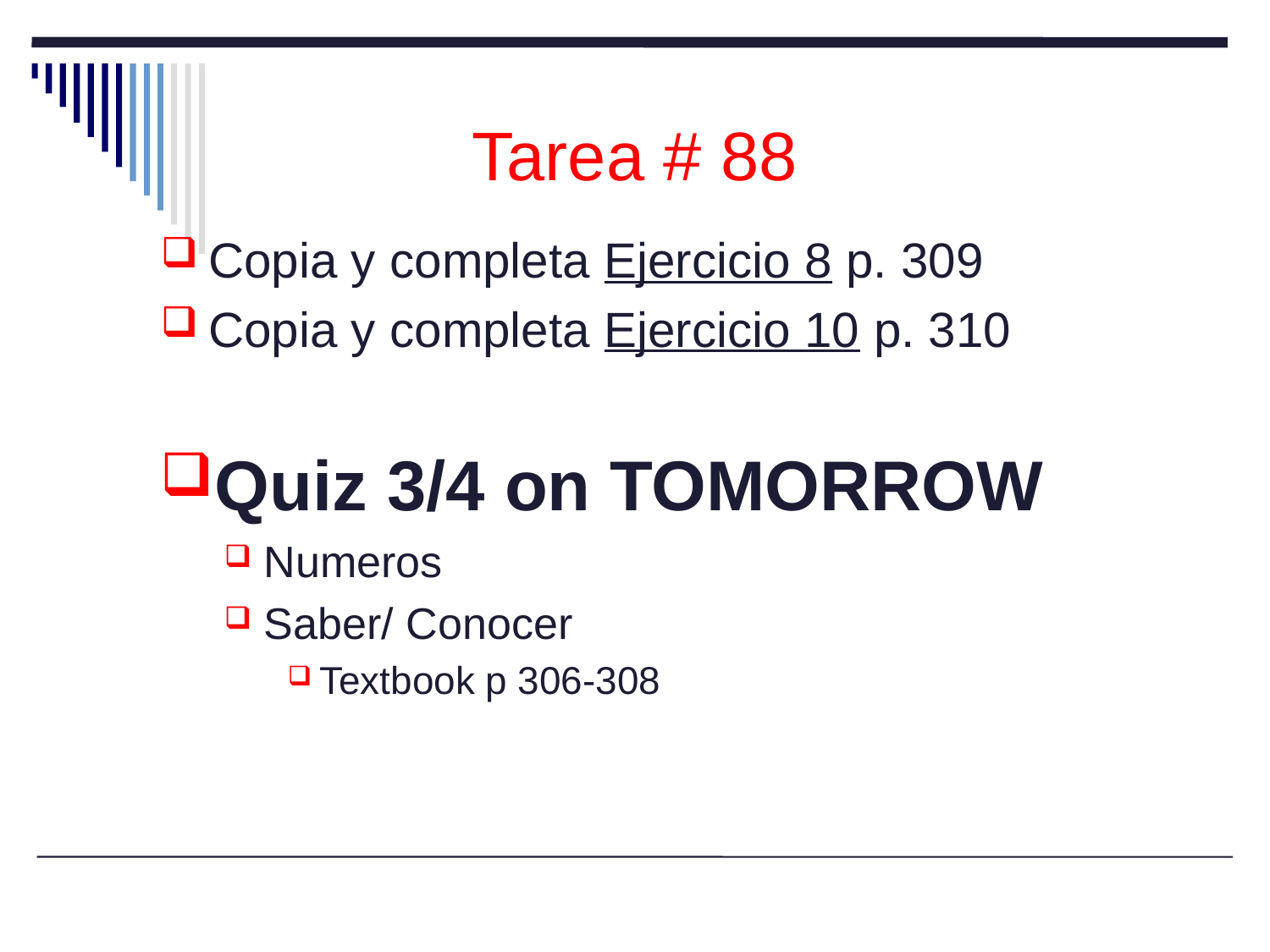

# Tarea # 88
Copia y completa Ejercicio 8 p. 309
Copia y completa Ejercicio 10 p. 310

Quiz 3/4 on TOMORROW
Numeros
Saber/ Conocer
Textbook p 306-308